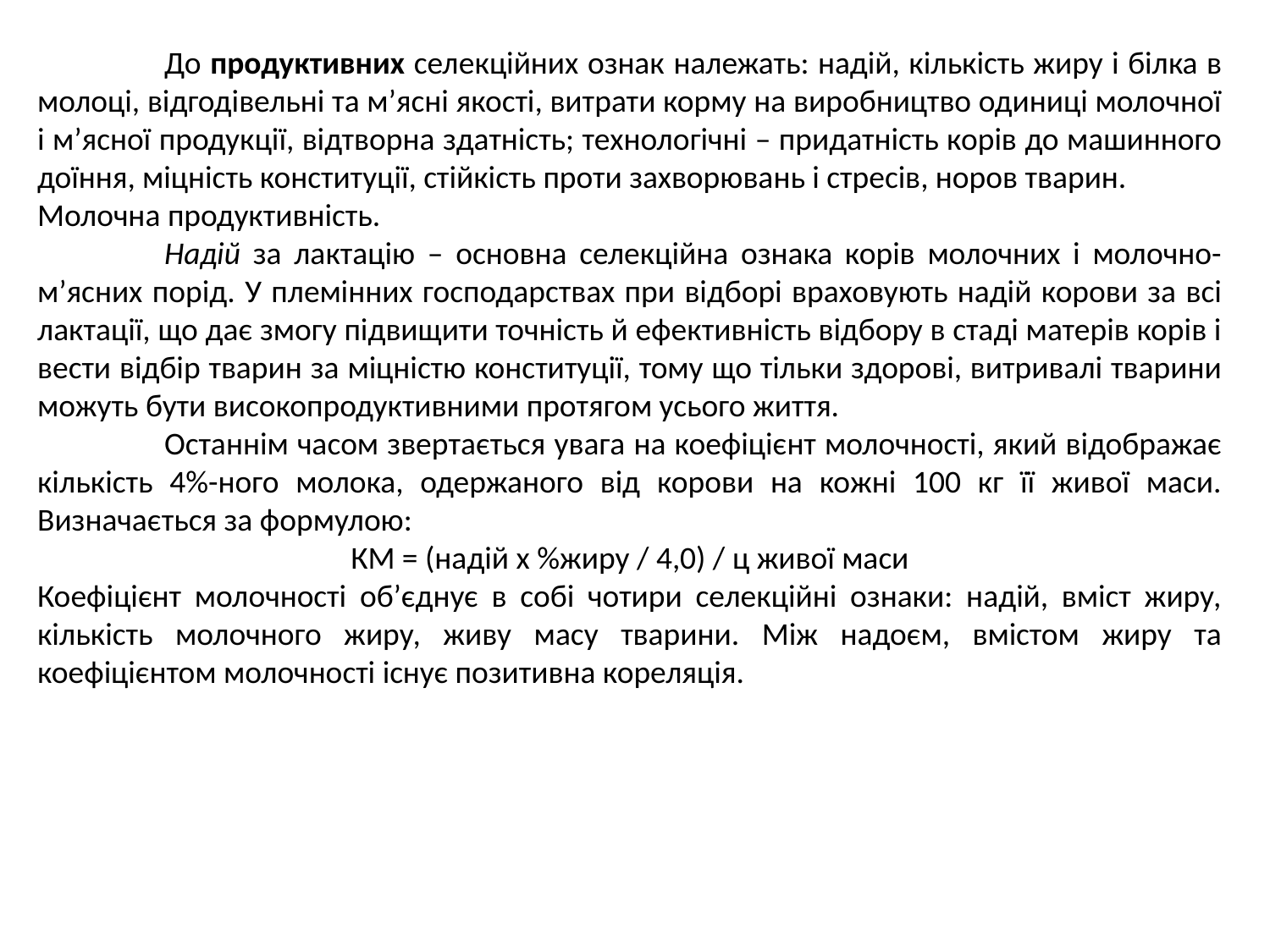

До продуктивних селекційних ознак належать: надій, кількість жиру і білка в молоці, відгодівельні та м’ясні якості, витрати корму на виробництво одиниці молочної і м’ясної продукції, відтворна здатність; технологічні – придатність корів до машинного доїння, міцність конституції, стійкість проти захворювань і стресів, норов тварин.
Молочна продуктивність.
	Надій за лактацію – основна селекційна ознака корів молочних і молочно-м’ясних порід. У племінних господарствах при відборі враховують надій корови за всі лактації, що дає змогу підвищити точність й ефективність відбору в стаді матерів корів і вести відбір тварин за міцністю конституції, тому що тільки здорові, витривалі тварини можуть бути високопродуктивними протягом усього життя.
	Останнім часом звертається увага на коефіцієнт молочності, який відображає кількість 4%-ного молока, одержаного від корови на кожні 100 кг її живої маси. Визначається за формулою:
КМ = (надій х %жиру / 4,0) / ц живої маси
Коефіцієнт молочності об’єднує в собі чотири селекційні ознаки: надій, вміст жиру, кількість молочного жиру, живу масу тварини. Між надоєм, вмістом жиру та коефіцієнтом молочності існує позитивна кореляція.